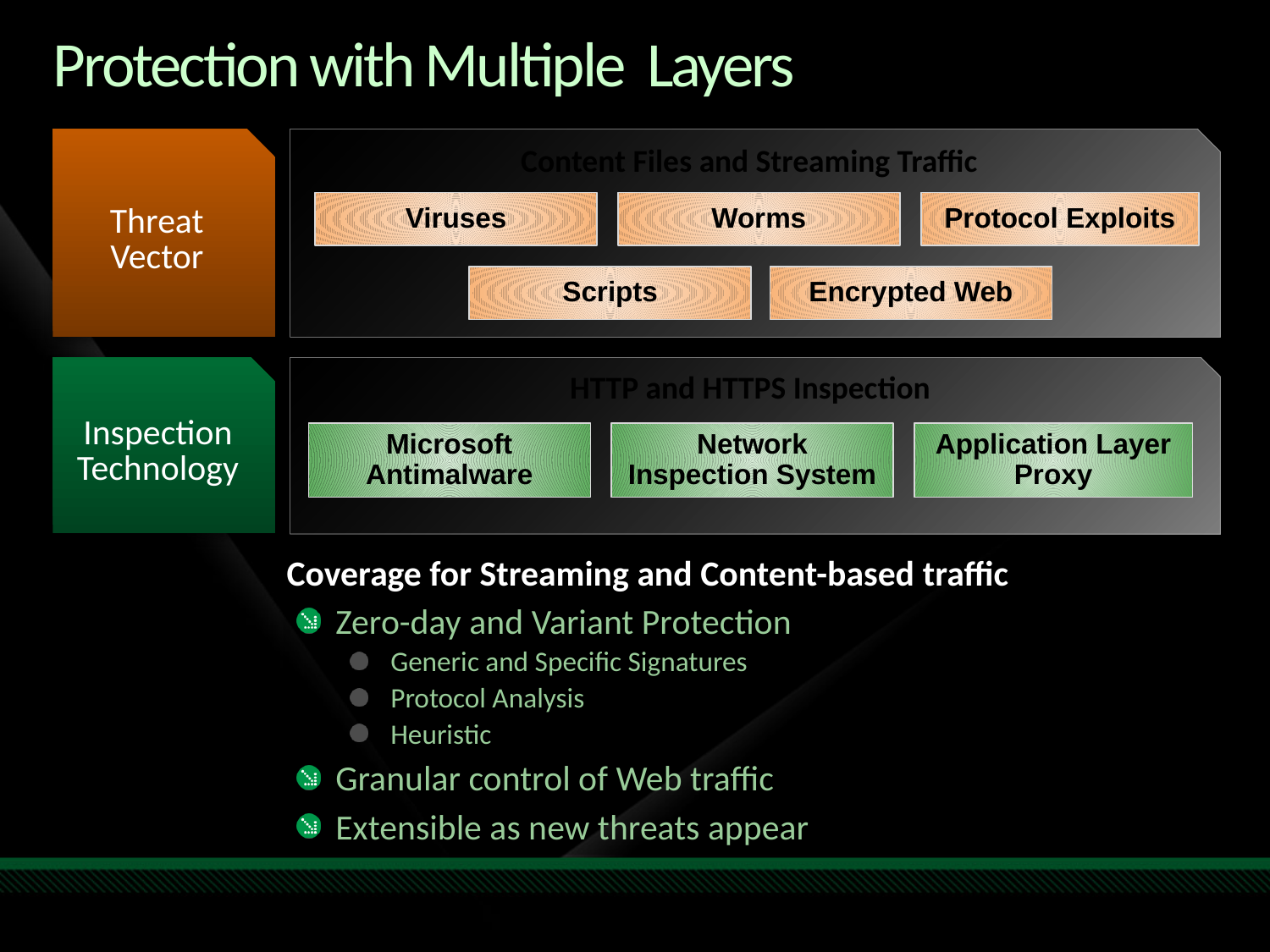

# Protection with Multiple  Layers
Threat Vector
Content Files and Streaming Traffic
Viruses
Worms
Protocol Exploits
Scripts
Encrypted Web
HTTP and HTTPS Inspection
Inspection Technology
Microsoft Antimalware
Network Inspection System
Application Layer Proxy
Coverage for Streaming and Content-based traffic
Zero-day and Variant Protection
Generic and Specific Signatures
Protocol Analysis
Heuristic
Granular control of Web traffic
Extensible as new threats appear